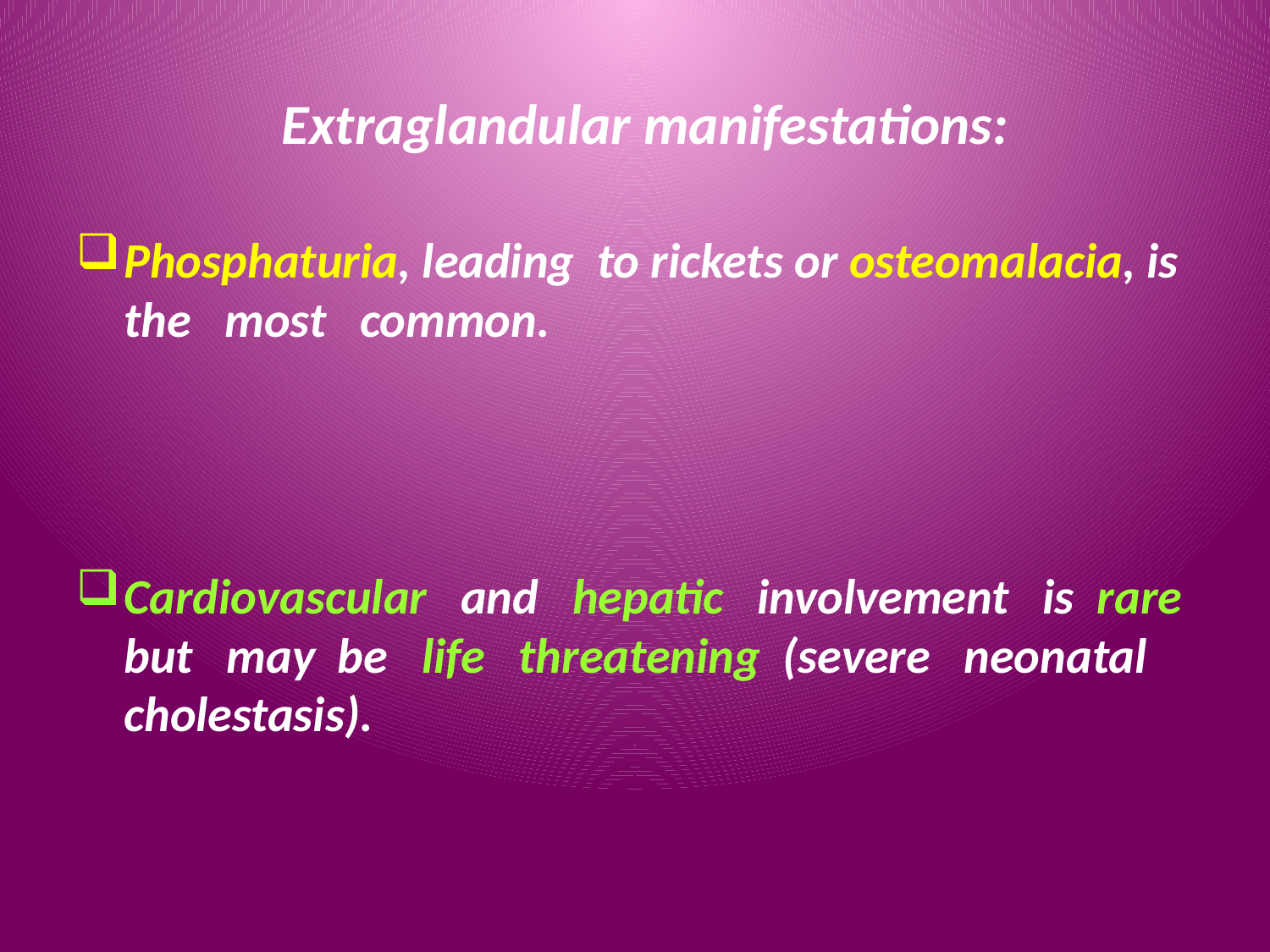

# Extraglandular manifestations:
Phosphaturia, leading  to rickets or osteomalacia, is the   most   common.

Cardiovascular   and   hepatic   involvement   is  rare but   may  be   life   threatening  (severe   neonatal cholestasis).